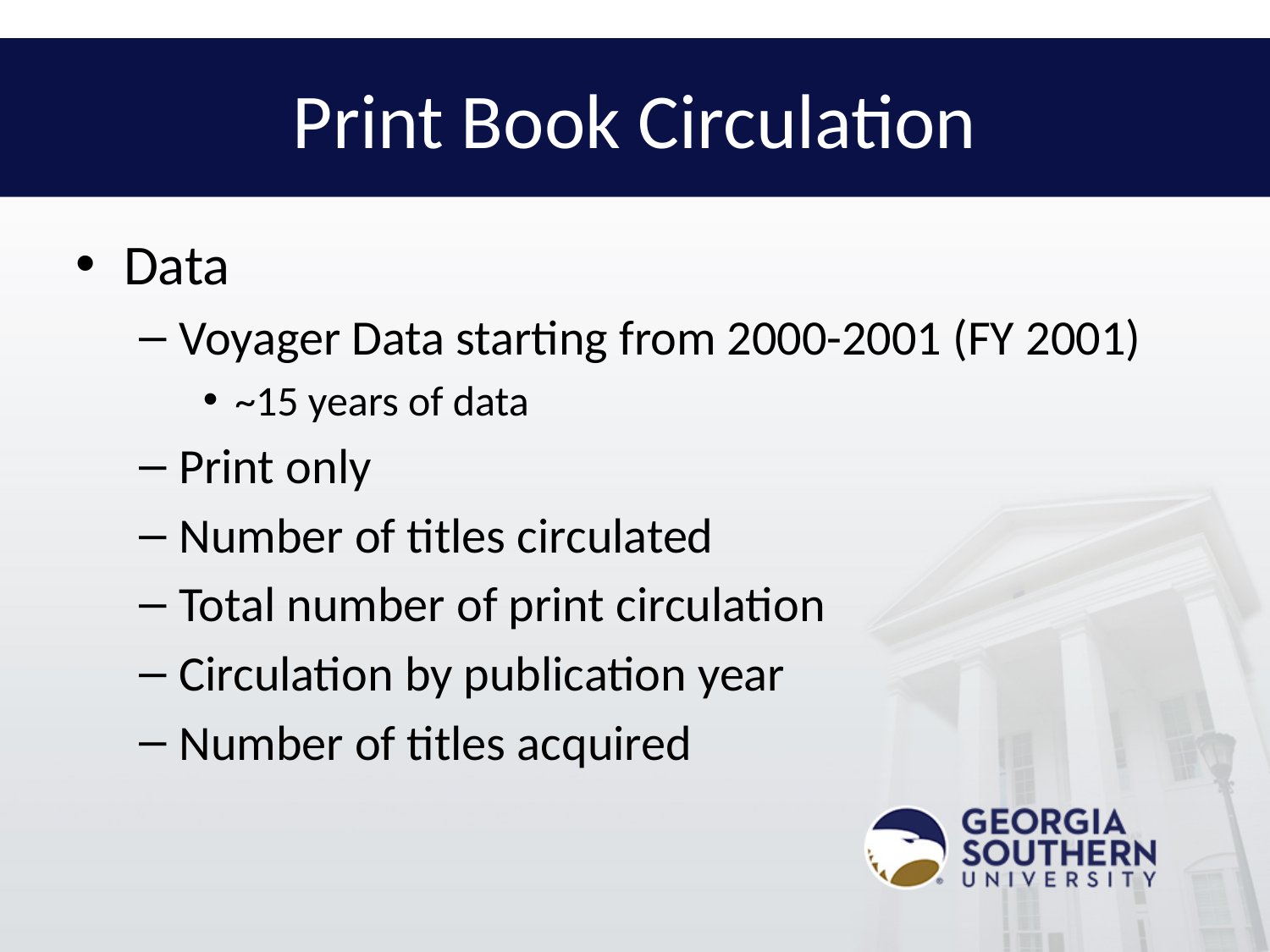

# Print Book Circulation
Data
Voyager Data starting from 2000-2001 (FY 2001)
~15 years of data
Print only
Number of titles circulated
Total number of print circulation
Circulation by publication year
Number of titles acquired